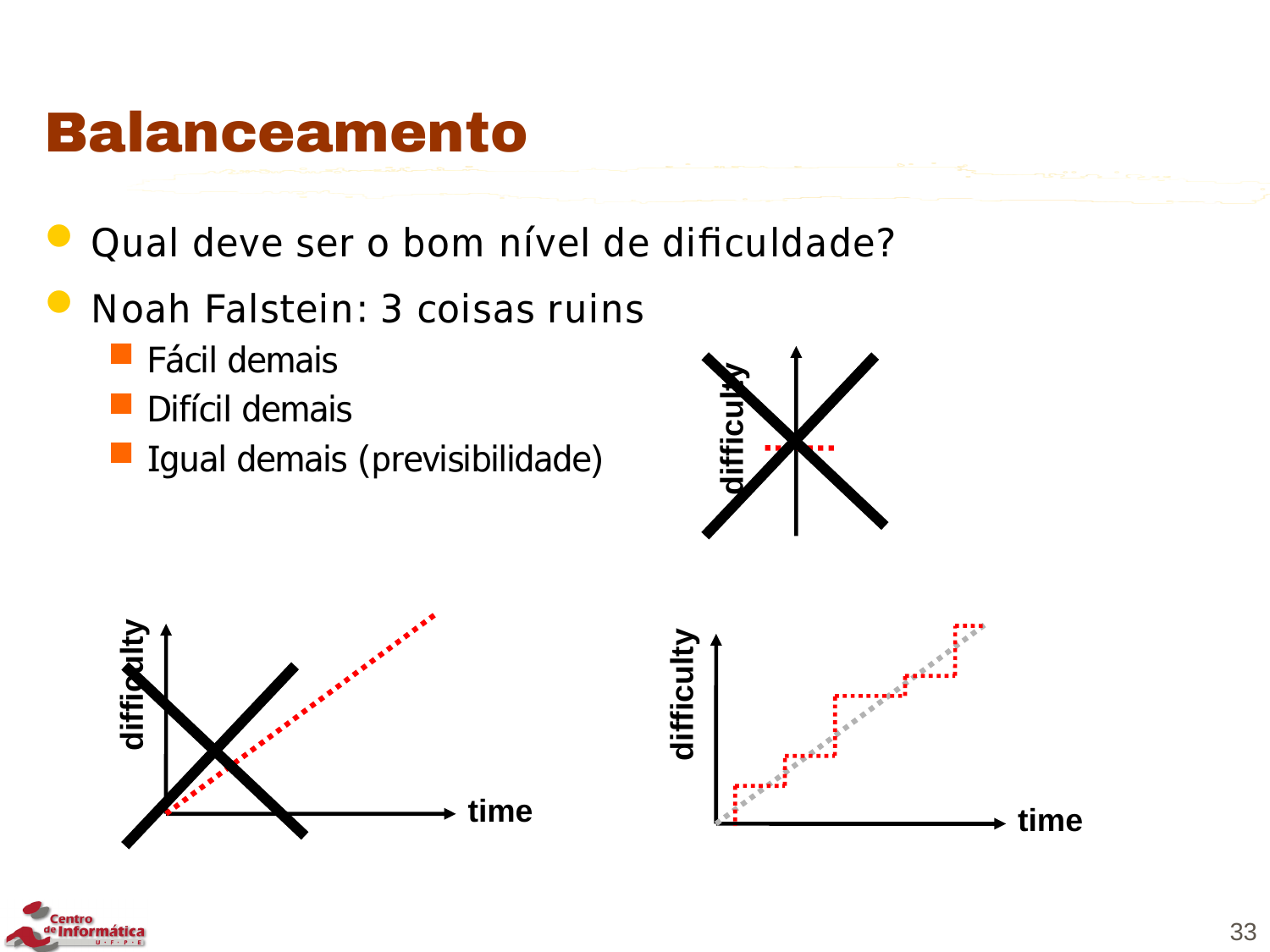

# Balanceamento
Qual deve ser o bom nível de dificuldade?
Noah Falstein: 3 coisas ruins
Fácil demais
Difícil demais
Igual demais (previsibilidade)

difficulty

difficulty
time

difficulty
time

33